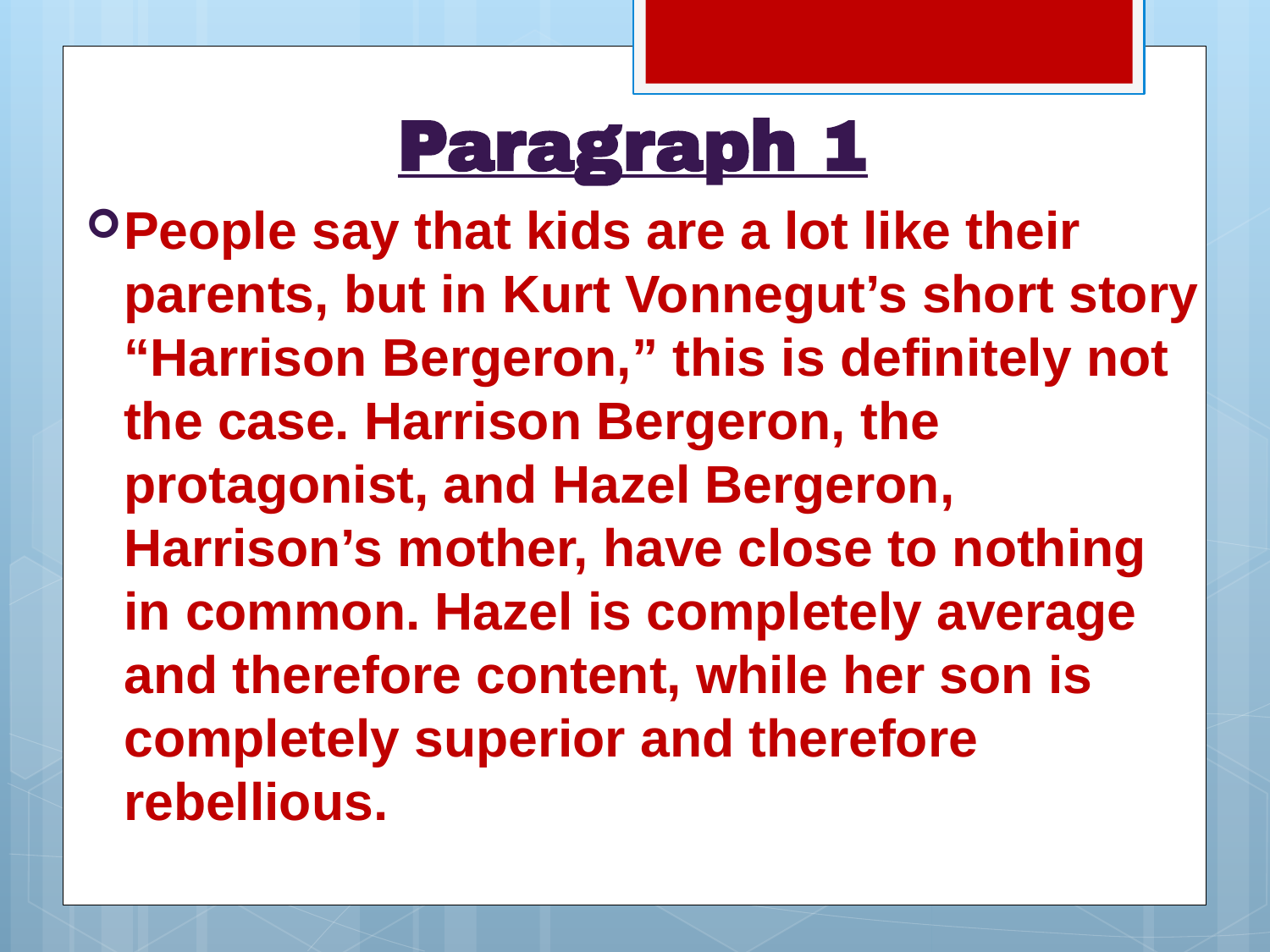

# Paragraph 1
People say that kids are a lot like their parents, but in Kurt Vonnegut’s short story “Harrison Bergeron,” this is definitely not the case. Harrison Bergeron, the protagonist, and Hazel Bergeron, Harrison’s mother, have close to nothing in common. Hazel is completely average and therefore content, while her son is completely superior and therefore rebellious.